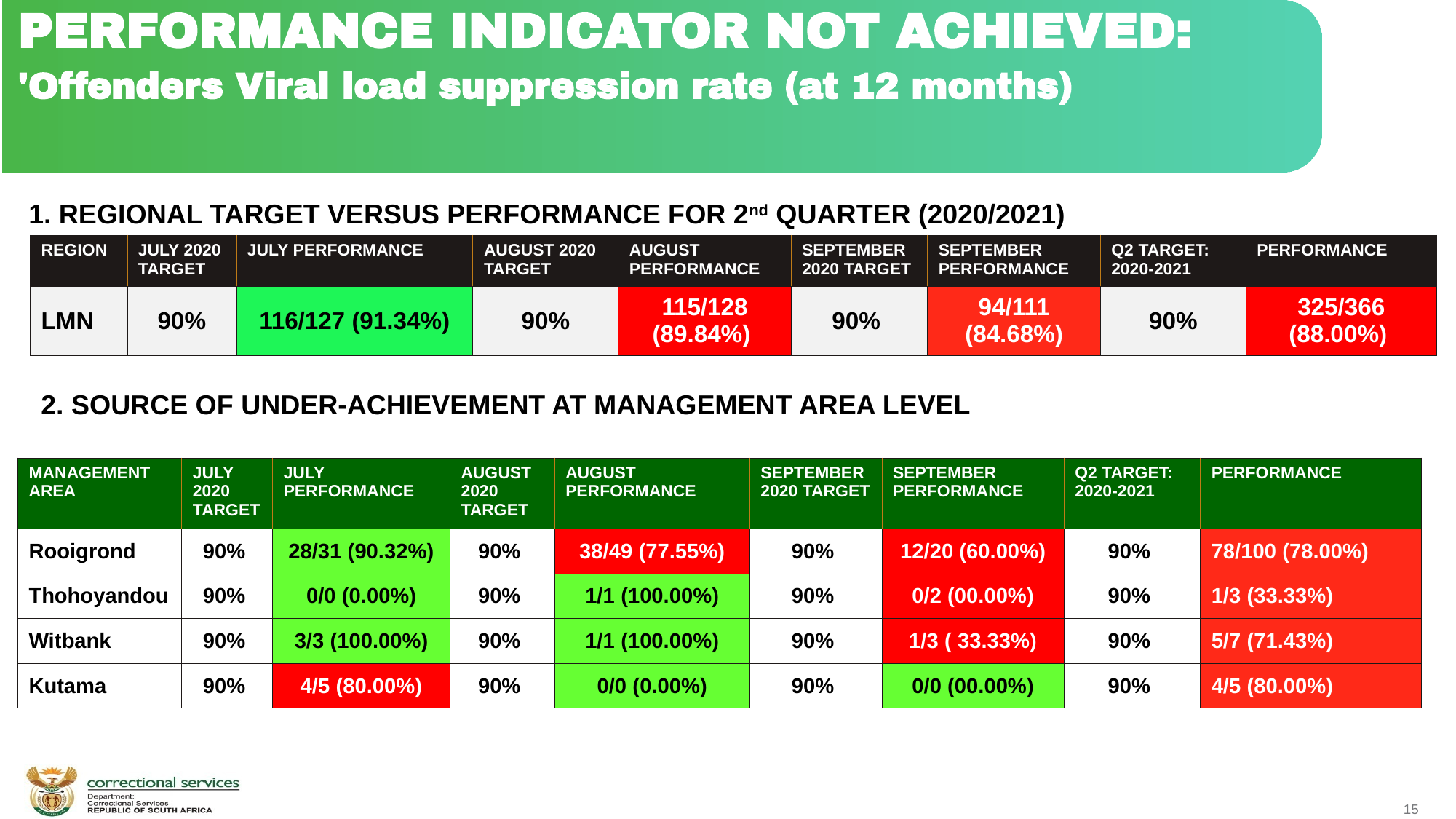

PERFORMANCE INDICATOR NOT ACHIEVED:
'Offenders Viral load suppression rate (at 12 months)

1. REGIONAL TARGET VERSUS PERFORMANCE FOR 2nd QUARTER (2020/2021)
| REGION | JULY 2020 TARGET | JULY PERFORMANCE | AUGUST 2020 TARGET | AUGUST PERFORMANCE | SEPTEMBER 2020 TARGET | SEPTEMBER PERFORMANCE | Q2 TARGET: 2020-2021 | PERFORMANCE |
| --- | --- | --- | --- | --- | --- | --- | --- | --- |
| LMN | 90% | 116/127 (91.34%) | 90% | 115/128 (89.84%) | 90% | 94/111 (84.68%) | 90% | 325/366 (88.00%) |
     2. SOURCE OF UNDER-ACHIEVEMENT AT MANAGEMENT AREA LEVEL
| MANAGEMENT AREA | JULY 2020 TARGET | JULY PERFORMANCE | AUGUST 2020 TARGET | AUGUST PERFORMANCE | SEPTEMBER 2020 TARGET | SEPTEMBER PERFORMANCE | Q2 TARGET: 2020-2021 | PERFORMANCE |
| --- | --- | --- | --- | --- | --- | --- | --- | --- |
| Rooigrond | 90% | 28/31 (90.32%) | 90% | 38/49 (77.55%) | 90% | 12/20 (60.00%) | 90% | 78/100 (78.00%) |
| Thohoyandou | 90% | 0/0 (0.00%) | 90% | 1/1 (100.00%) | 90% | 0/2 (00.00%) | 90% | 1/3 (33.33%) |
| Witbank | 90% | 3/3 (100.00%) | 90% | 1/1 (100.00%) | 90% | 1/3 ( 33.33%) | 90% | 5/7 (71.43%) |
| Kutama | 90% | 4/5 (80.00%) | 90% | 0/0 (0.00%) | 90% | 0/0 (00.00%) | 90% | 4/5 (80.00%) |